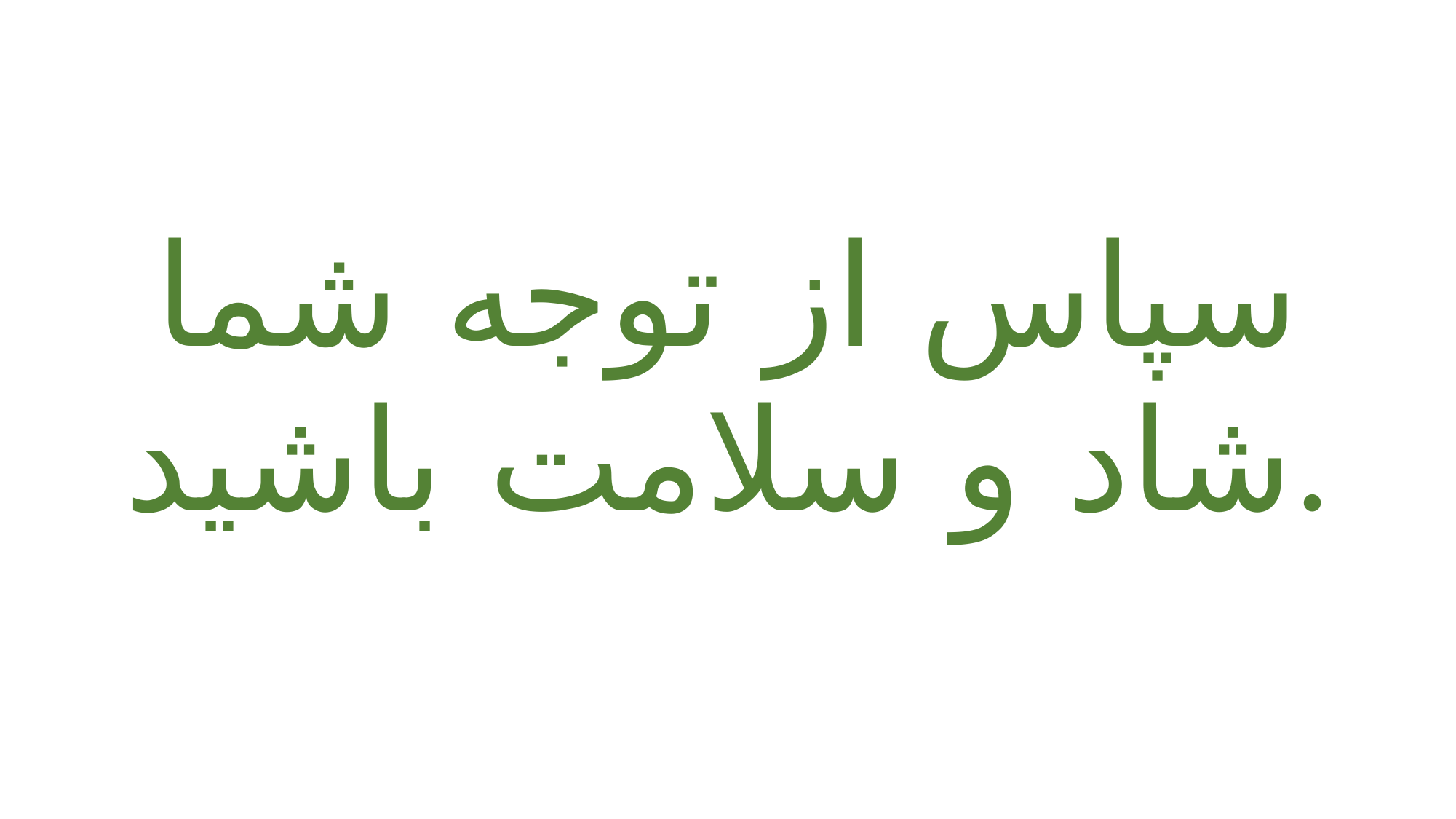

#
سپاس از توجه شما
شاد و سلامت باشید.